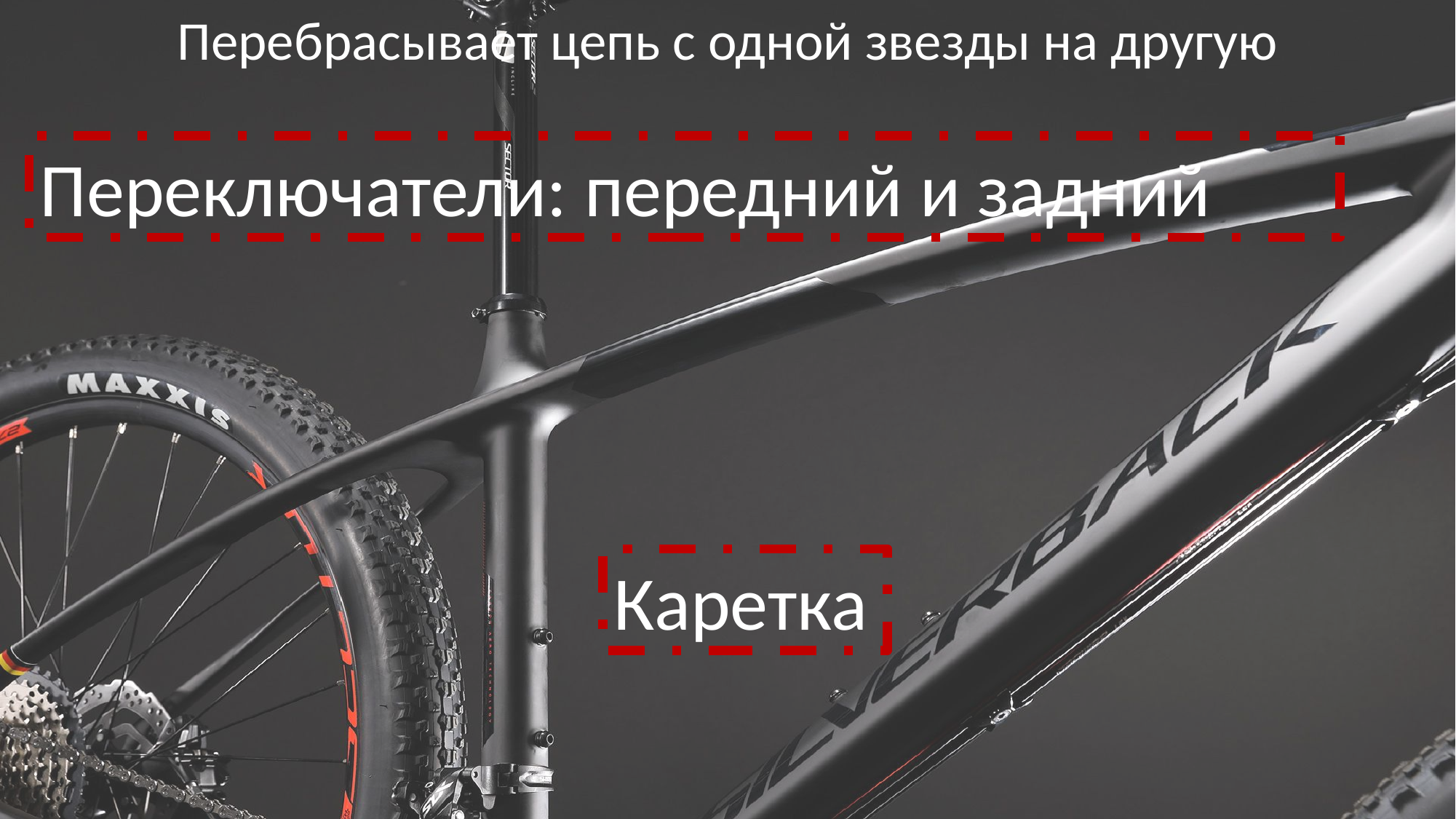

Перебрасывает цепь с одной звезды на другую
Переключатели: передний и задний
Каретка